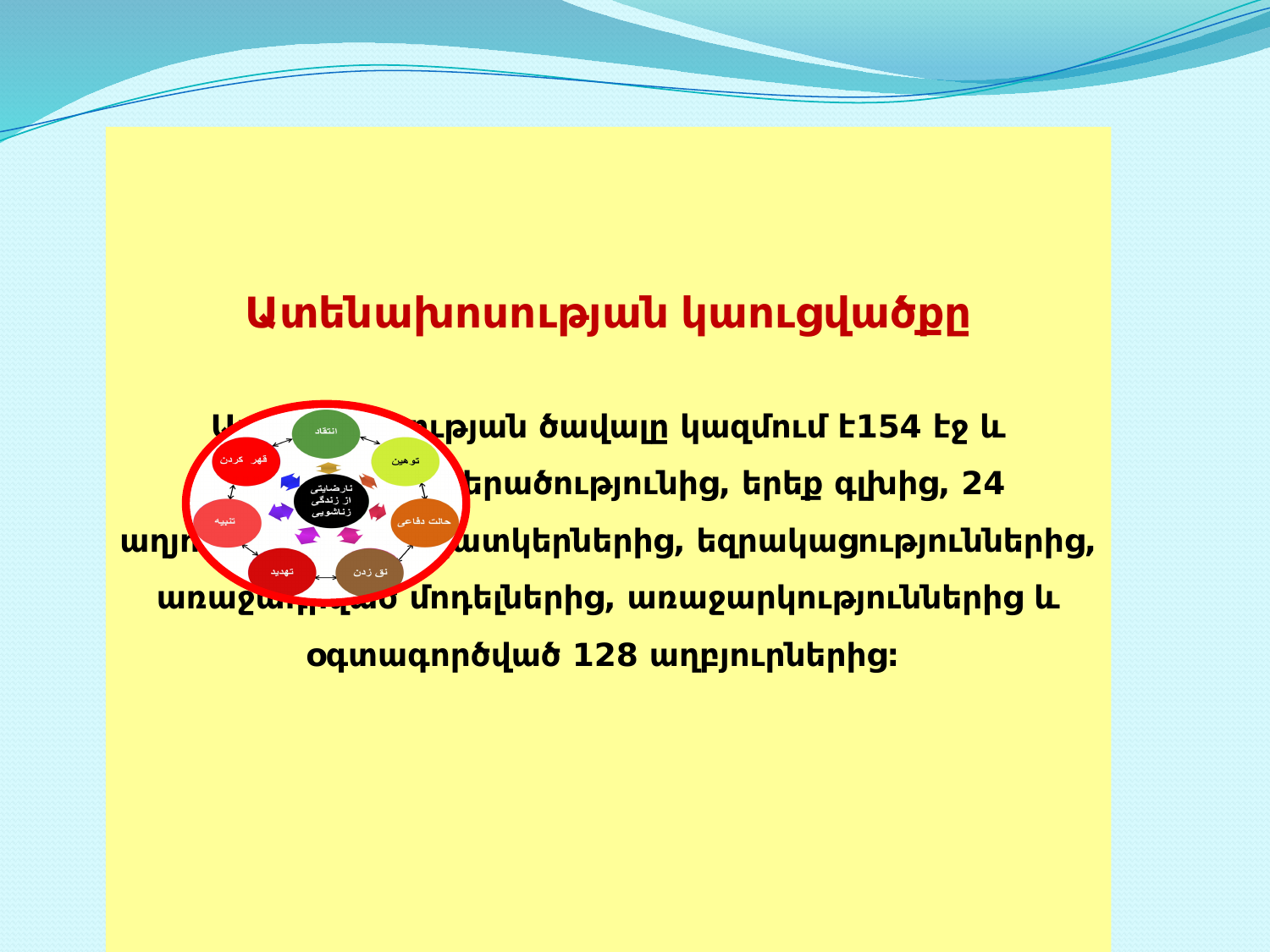

Ատենախոսության կաուցվածքը

Ատենախոսության ծավալը կազմում է154 էջ և բաղկացած է ներածությունից, երեք գլխից, 24 աղյուսակից, գծապատկերներից, եզրակացություններից, առաջադրված մոդելներից, առաջարկություններից և օգտագործված 128 աղբյուրներից: